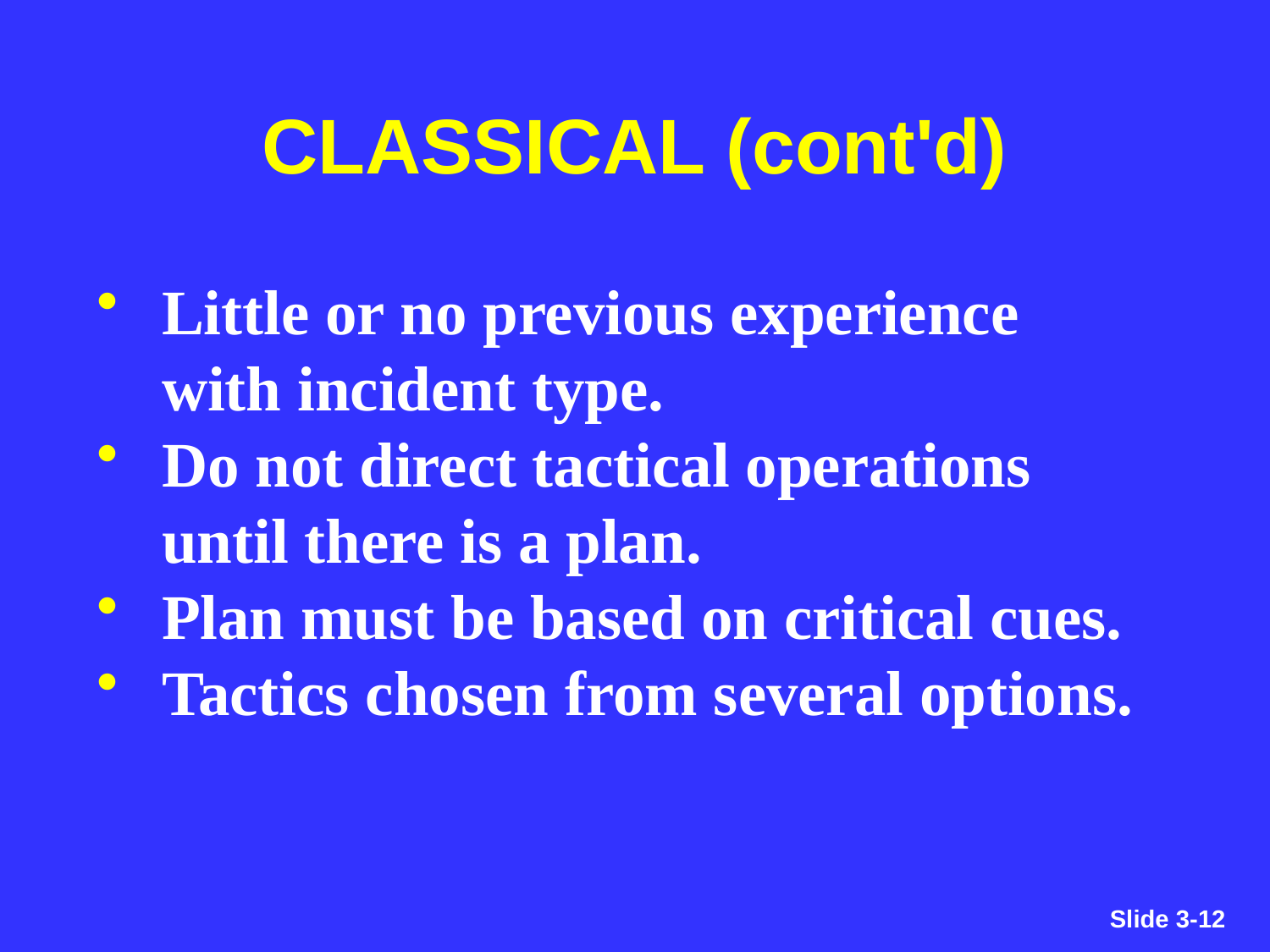

CLASSICAL (cont'd)
Little or no previous experience with incident type.
Do not direct tactical operations until there is a plan.
Plan must be based on critical cues.
Tactics chosen from several options.
Slide 3-12